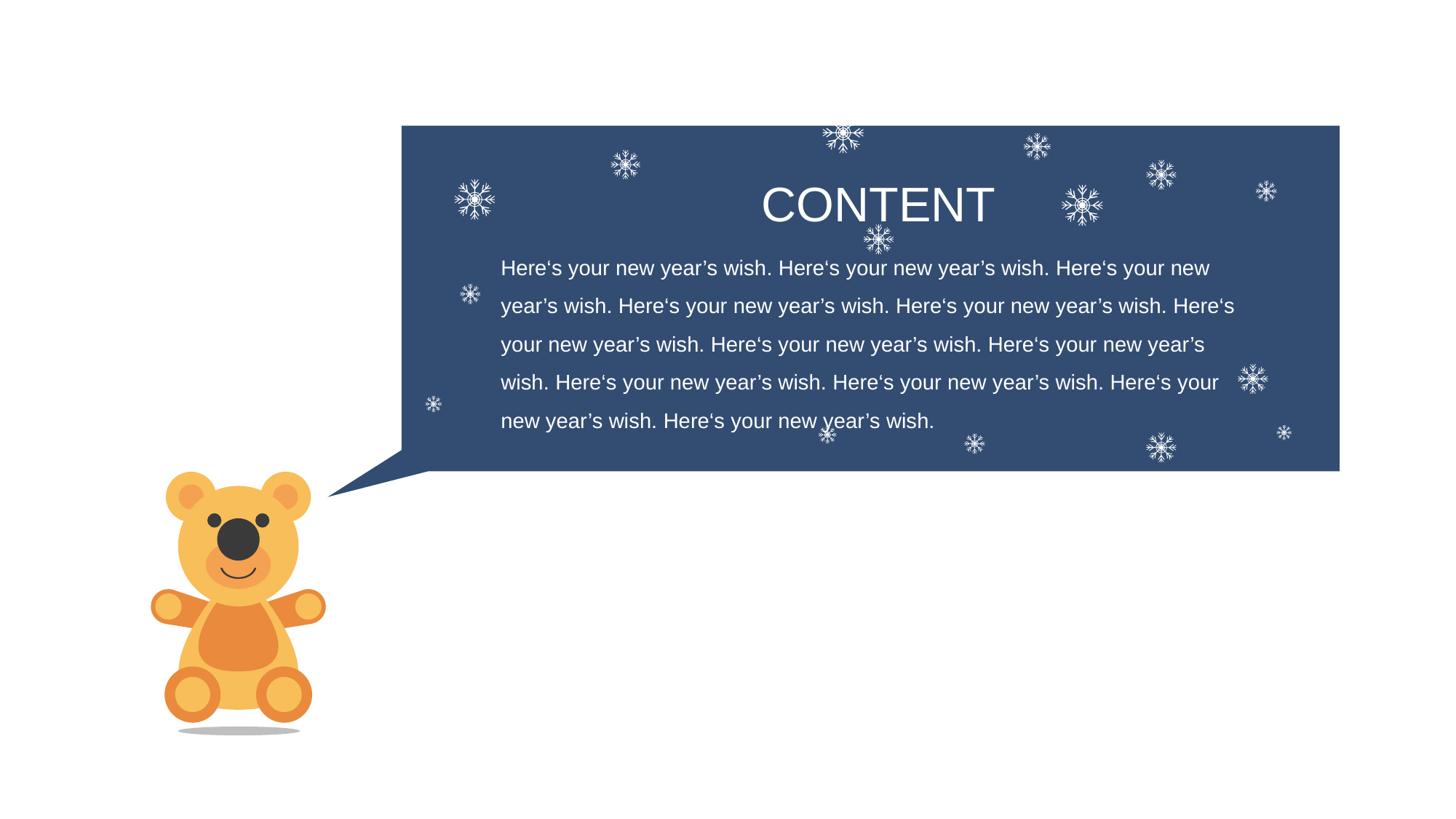

CONTENT

Here‘s your new year’s wish. Here‘s your new year’s wish. Here‘s your new year’s wish. Here‘s your new year’s wish. Here‘s your new year’s wish. Here‘s your new year’s wish. Here‘s your new year’s wish. Here‘s your new year’s wish. Here‘s your new year’s wish. Here‘s your new year’s wish. Here‘s your new year’s wish. Here‘s your new year’s wish.